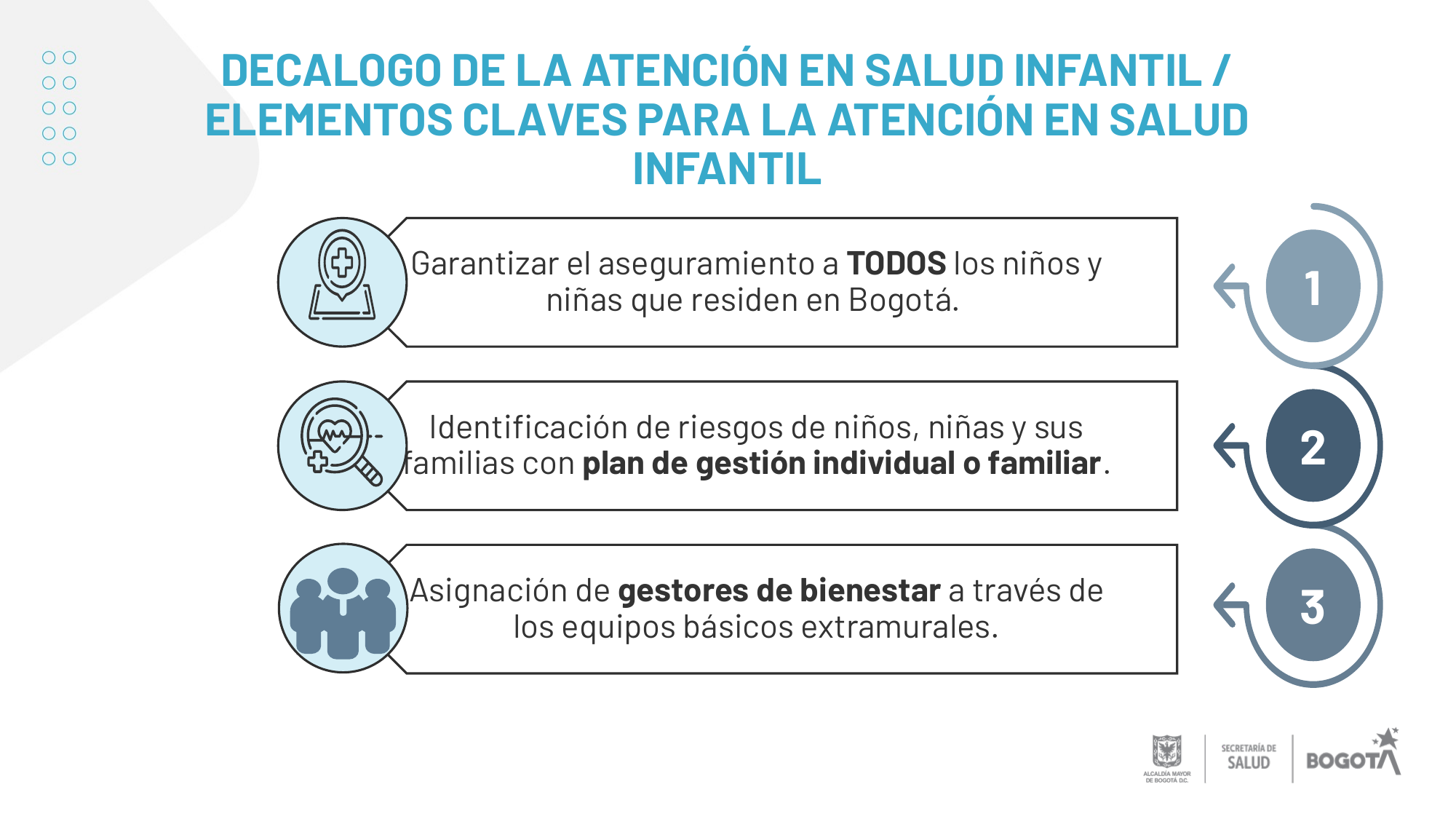

# DECALOGO DE LA ATENCIÓN EN SALUD INFANTIL / ELEMENTOS CLAVES PARA LA ATENCIÓN EN SALUD INFANTIL
Garantizar el aseguramiento a TODOS los niños y niñas que residen en Bogotá.
Identificación de riesgos de niños, niñas y sus familias con plan de gestión individual o familiar.
Asignación de gestores de bienestar a través de los equipos básicos extramurales.

1

2

3